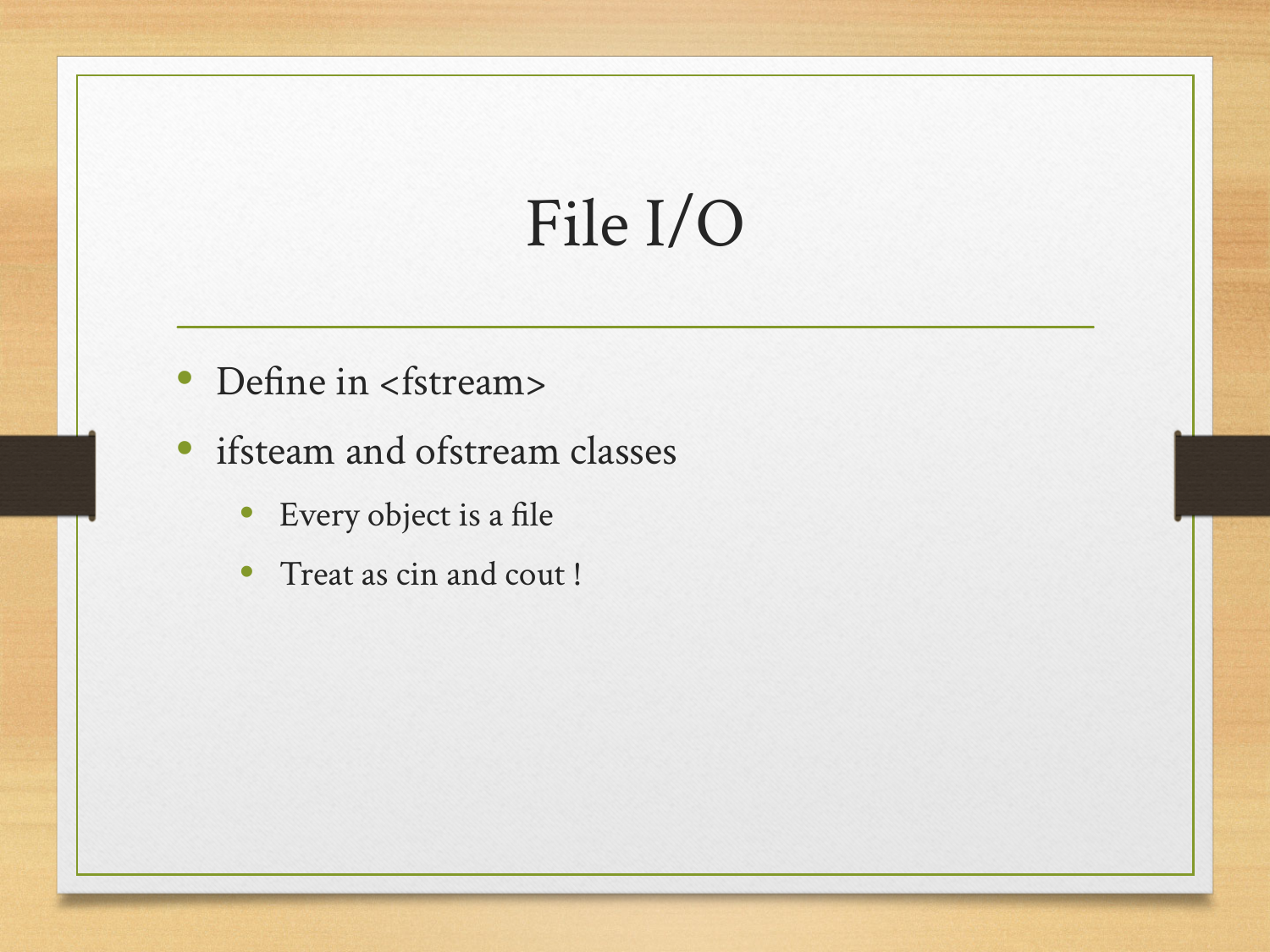

# File I/O
Define in <fstream>
ifsteam and ofstream classes
Every object is a file
Treat as cin and cout !